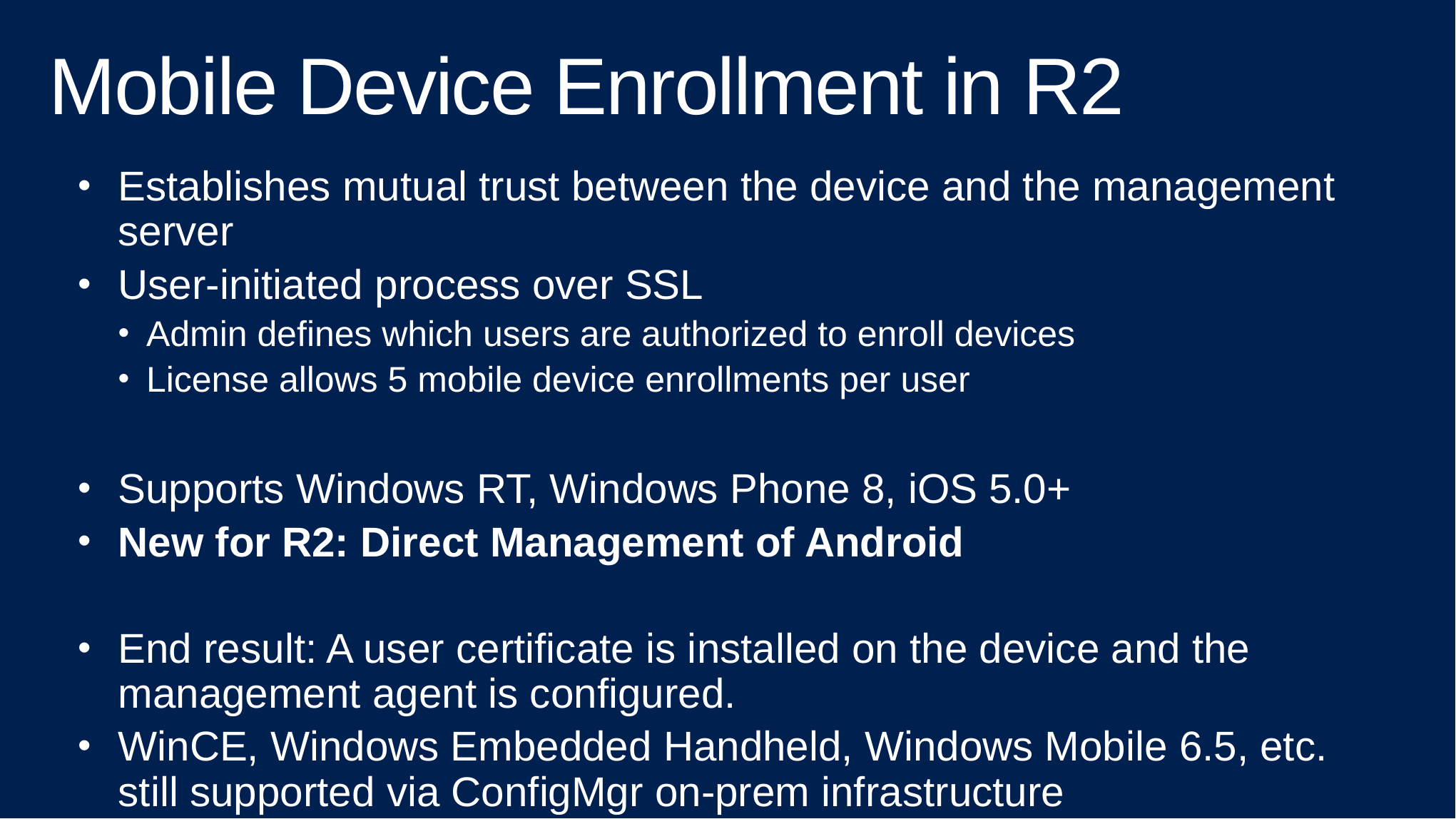

# Mobile Device Enrollment in R2
Establishes mutual trust between the device and the management server
User-initiated process over SSL
Admin defines which users are authorized to enroll devices
License allows 5 mobile device enrollments per user

Supports Windows RT, Windows Phone 8, iOS 5.0+
New for R2: Direct Management of Android

End result: A user certificate is installed on the device and the management agent is configured.
WinCE, Windows Embedded Handheld, Windows Mobile 6.5, etc. still supported via ConfigMgr on-prem infrastructure